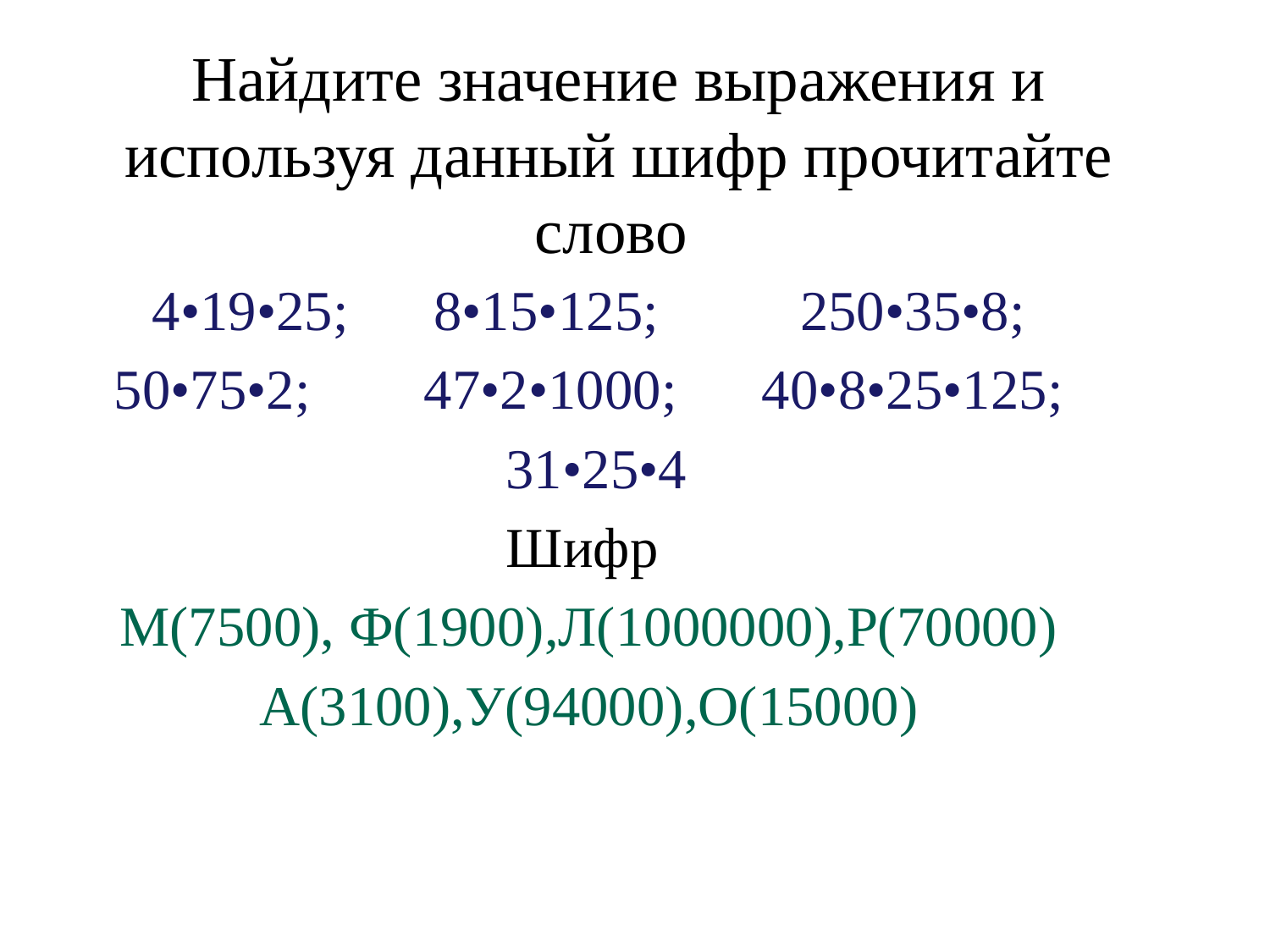

# Найдите значение выражения и используя данный шифр прочитайте слово
4•19•25;      8•15•125;          250•35•8;
50•75•2;        47•2•1000;      40•8•25•125;
  31•25•4
Шифр
М(7500), Ф(1900),Л(1000000),Р(70000)
А(3100),У(94000),О(15000)